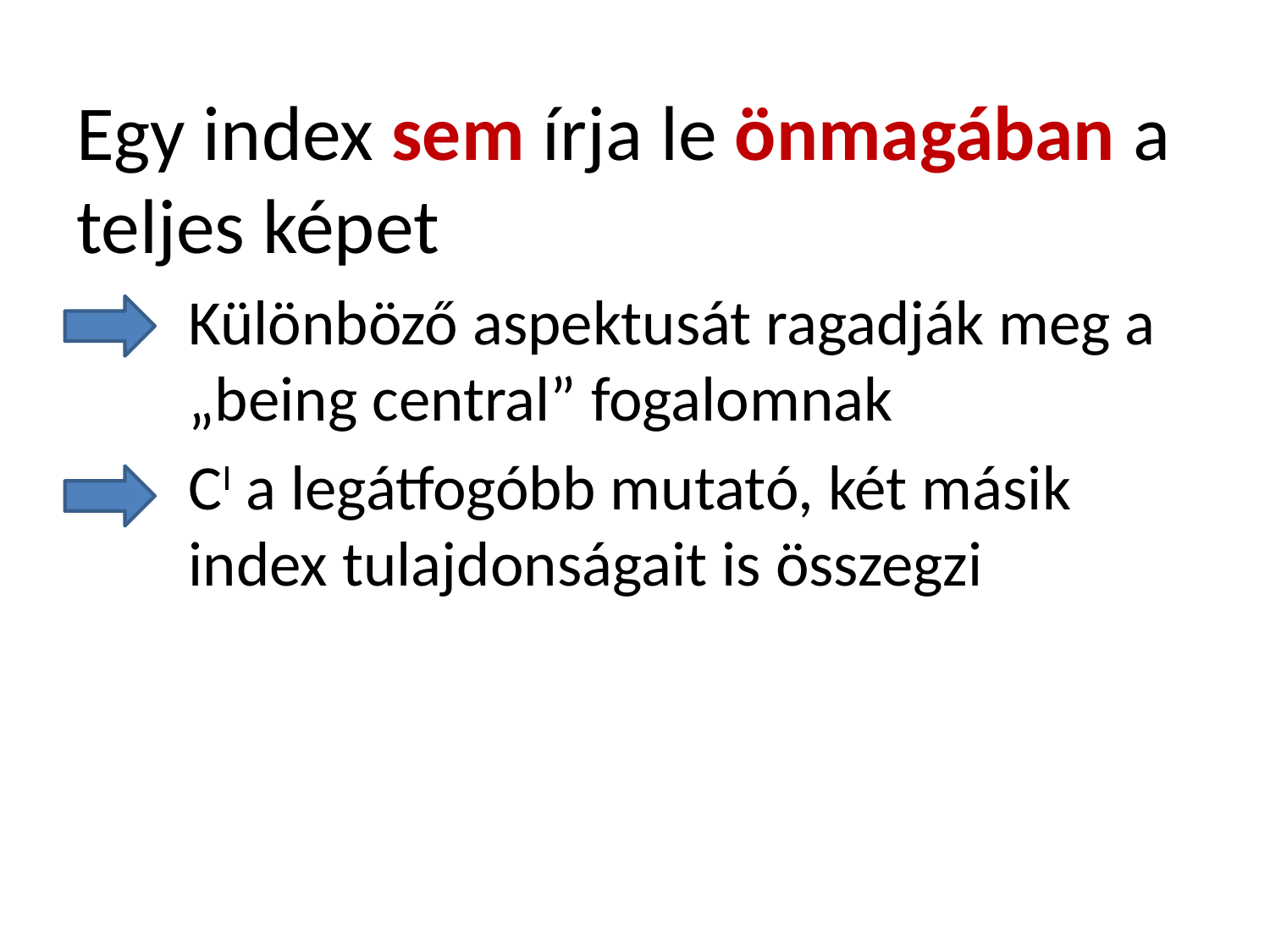

Egy index sem írja le önmagában a teljes képet
Különböző aspektusát ragadják meg a „being central” fogalomnak
CI a legátfogóbb mutató, két másik index tulajdonságait is összegzi